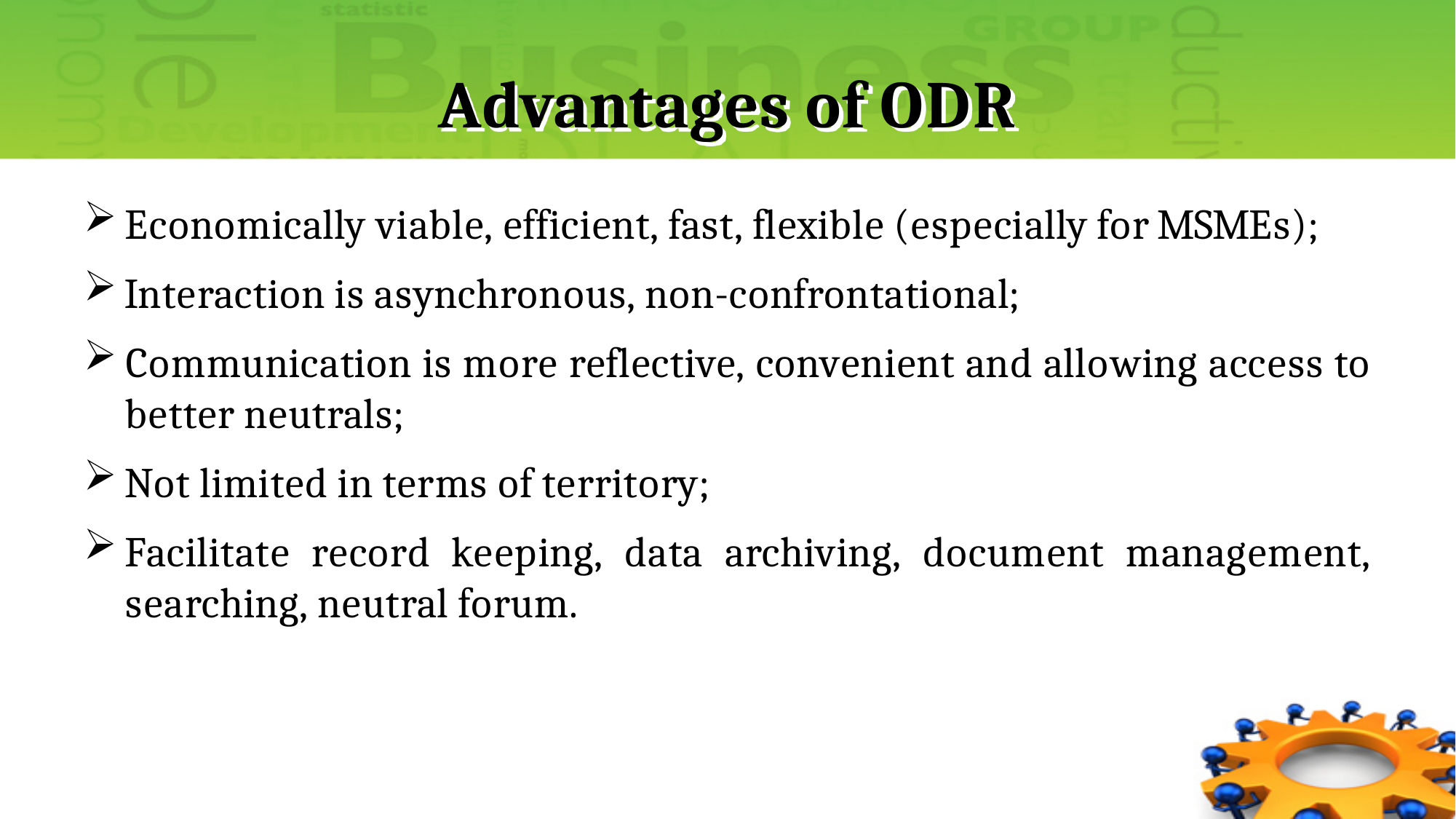

# Advantages of ODR
Economically viable, efficient, fast, flexible (especially for MSMEs);
Interaction is asynchronous, non-confrontational;
Communication is more reflective, convenient and allowing access to better neutrals;
Not limited in terms of territory;
Facilitate record keeping, data archiving, document management, searching, neutral forum.